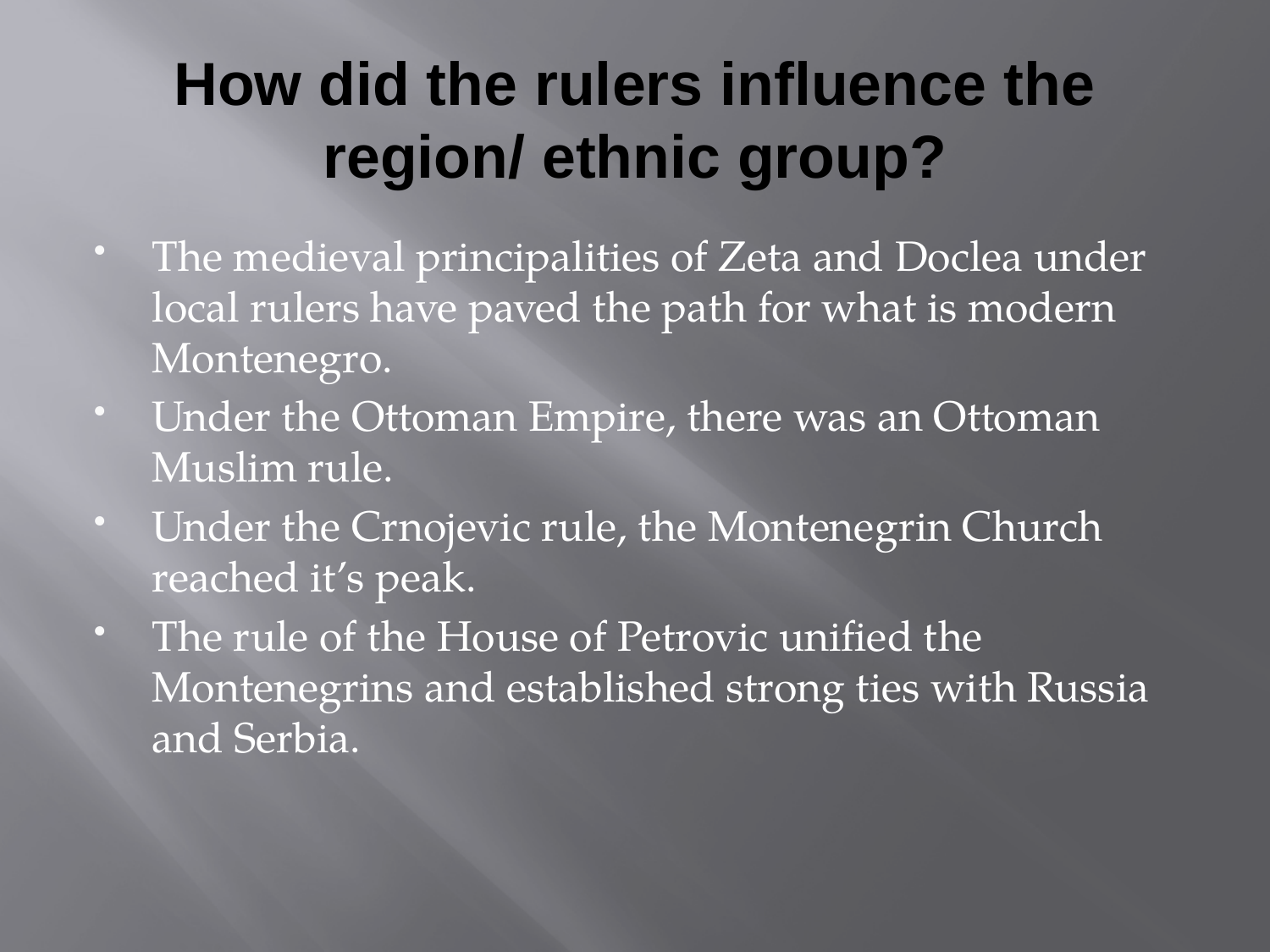

# How did the rulers influence the region/ ethnic group?
The medieval principalities of Zeta and Doclea under local rulers have paved the path for what is modern Montenegro.
Under the Ottoman Empire, there was an Ottoman Muslim rule.
Under the Crnojevic rule, the Montenegrin Church reached it’s peak.
The rule of the House of Petrovic unified the Montenegrins and established strong ties with Russia and Serbia.